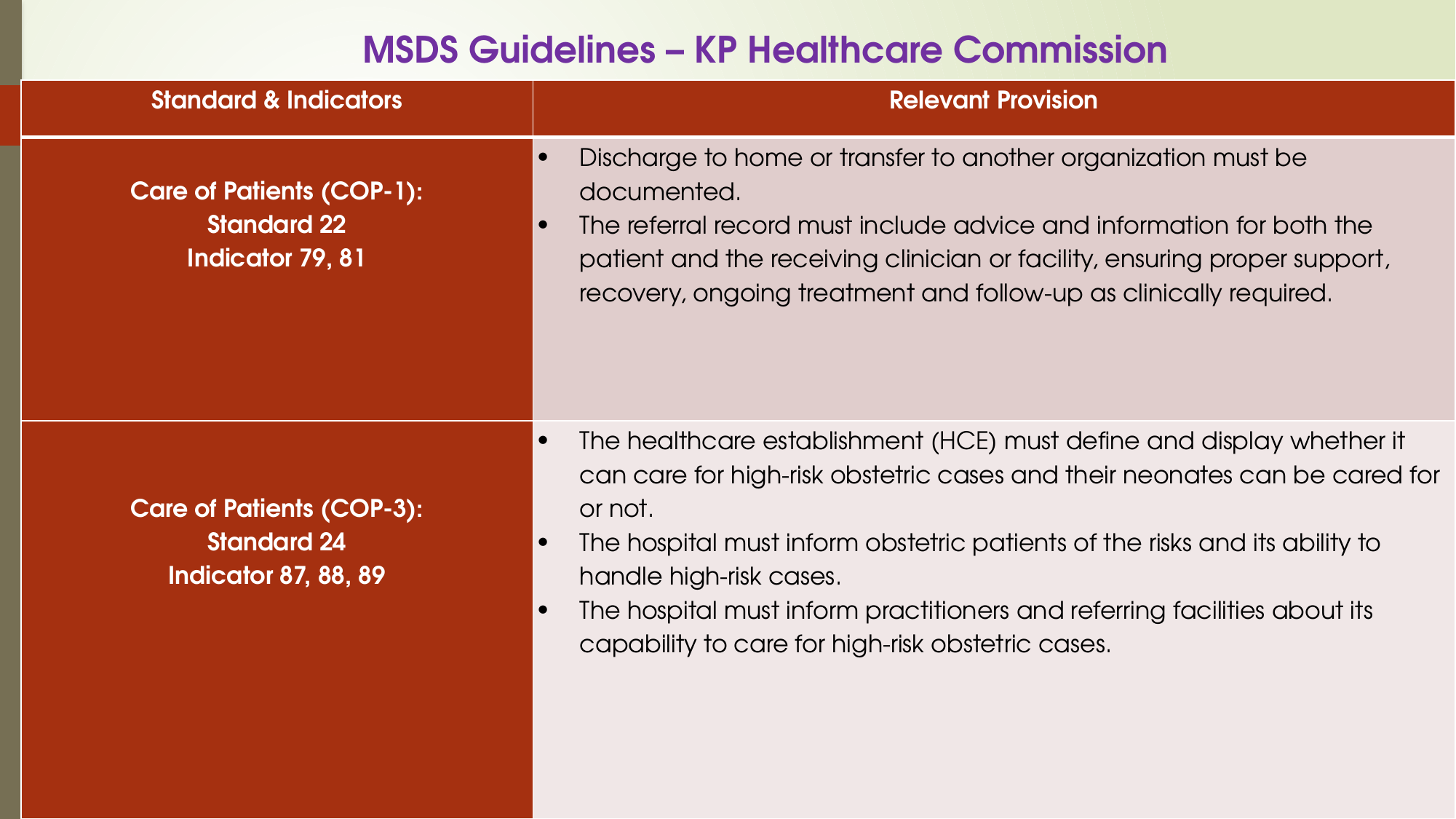

# MSDS Guidelines – KP Healthcare Commission
| Standard & Indicators | Relevant Provision |
| --- | --- |
| Care of Patients (COP-1): Standard 22 Indicator 79, 81 | Discharge to home or transfer to another organization must be documented. The referral record must include advice and information for both the patient and the receiving clinician or facility, ensuring proper support, recovery, ongoing treatment and follow-up as clinically required. |
| Care of Patients (COP-3): Standard 24 Indicator 87, 88, 89 | The healthcare establishment (HCE) must define and display whether it can care for high-risk obstetric cases and their neonates can be cared for or not. The hospital must inform obstetric patients of the risks and its ability to handle high-risk cases. The hospital must inform practitioners and referring facilities about its capability to care for high-risk obstetric cases. |